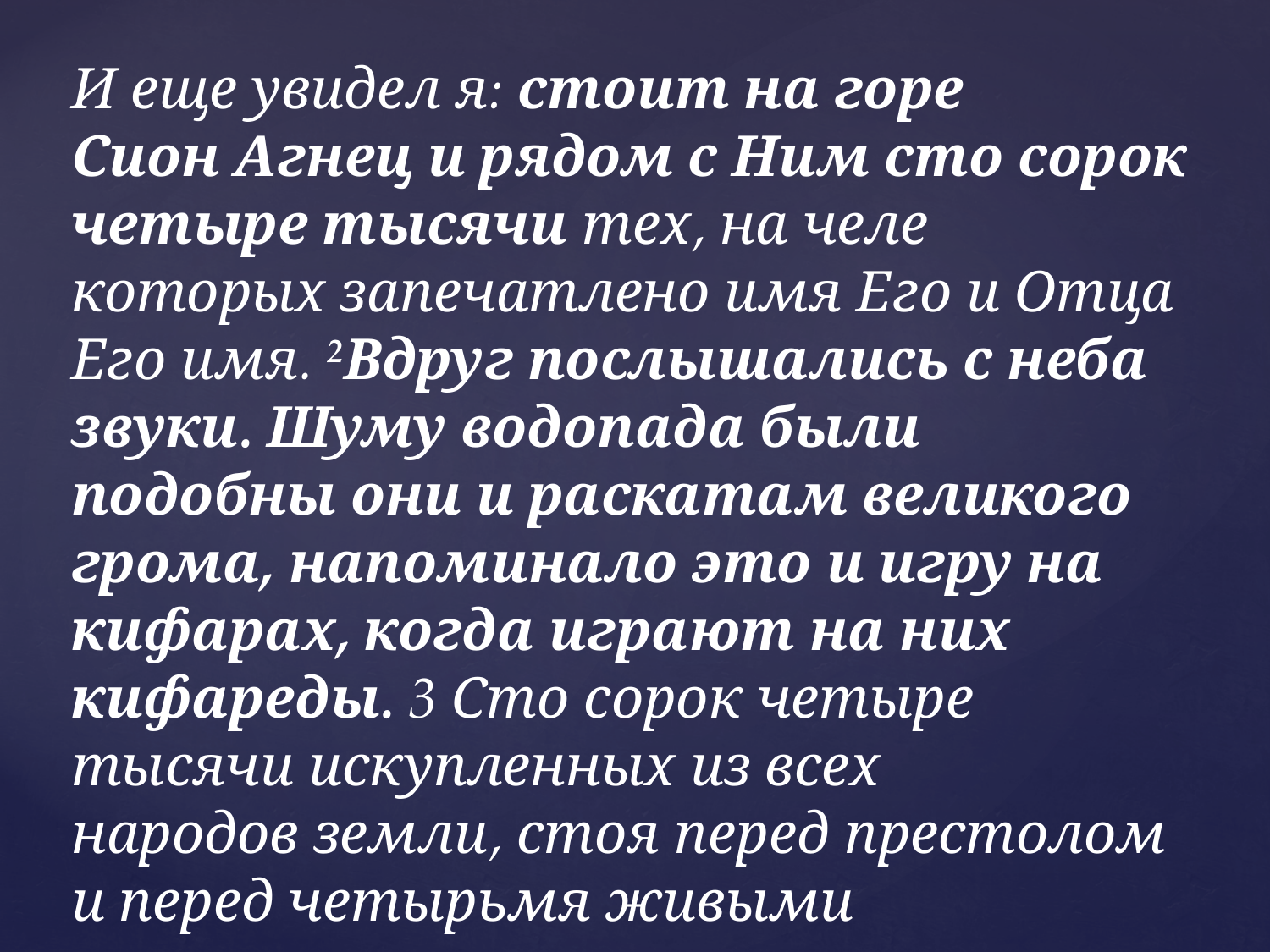

И еще увидел я: стоит на горе Сион Агнец и рядом с Ним сто сорок четыре тысячи тех, на челе которых запечатлено имя Его и Отца Его имя. 2Вдруг послышались с неба звуки. Шуму водопада были подобны они и раскатам великого грома, напоминало это и игру на кифарах, когда играют на них кифареды. 3 Сто сорок четыре тысячи искупленных из всех народов земли, стоя перед престолом и перед четырьмя живыми существами и старцами, пели новую песнь, и никто не мог научиться этой песни, кроме самих певших.